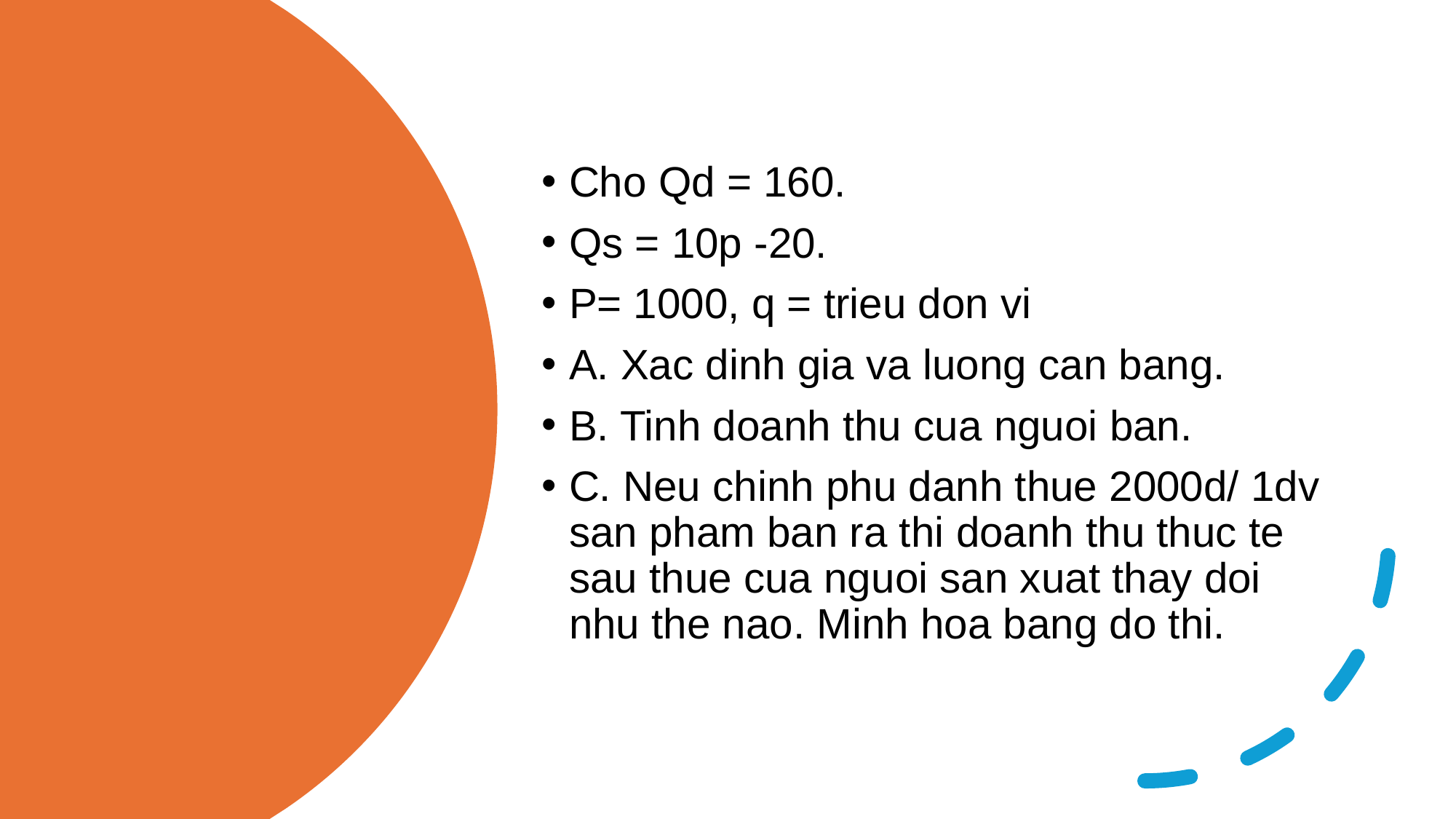

Cho Qd = 160.
Qs = 10p -20.
P= 1000, q = trieu don vi
A. Xac dinh gia va luong can bang.
B. Tinh doanh thu cua nguoi ban.
C. Neu chinh phu danh thue 2000d/ 1dv san pham ban ra thi doanh thu thuc te sau thue cua nguoi san xuat thay doi nhu the nao. Minh hoa bang do thi.